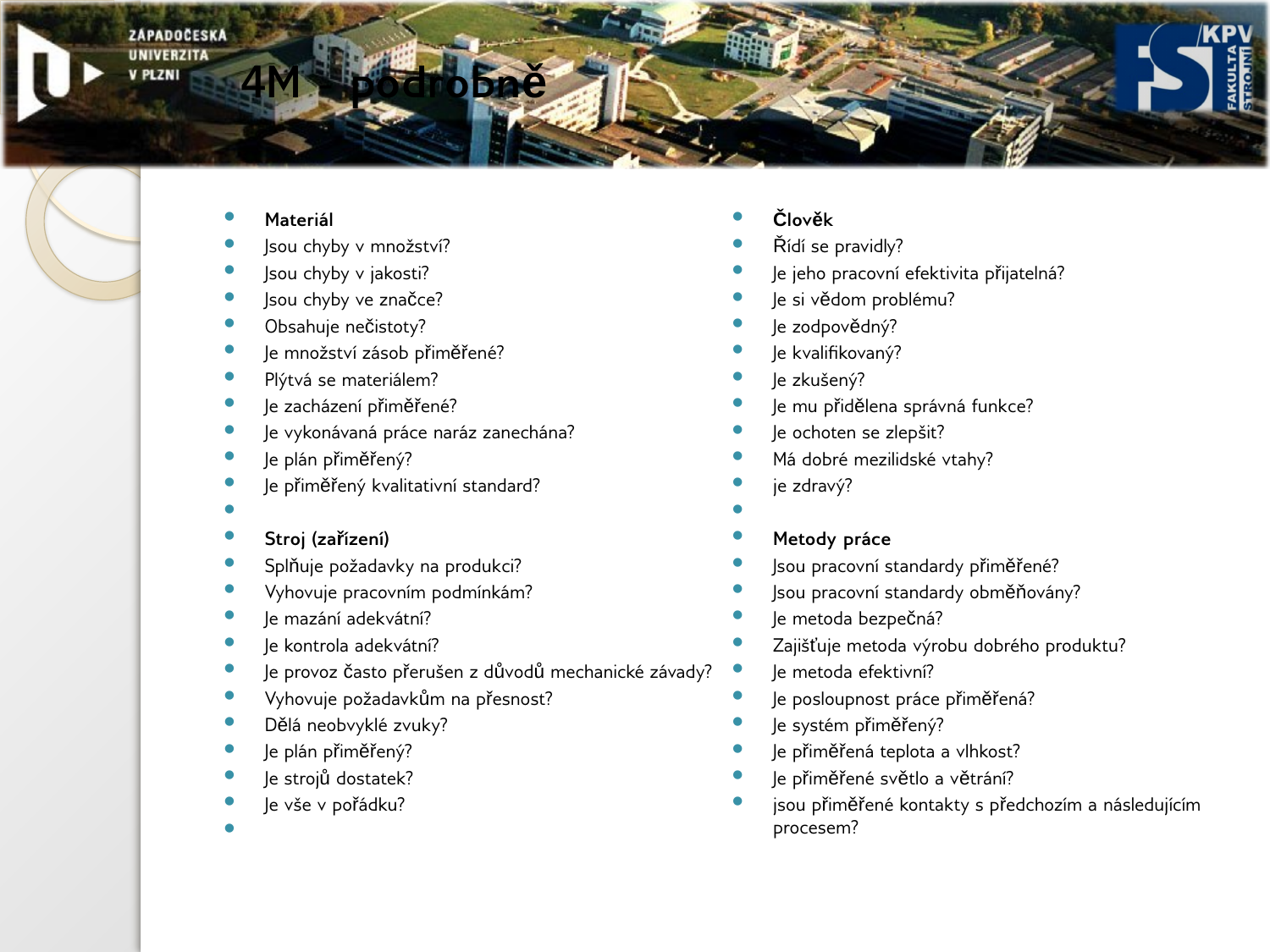

# 4M - podrobně
Materiál
Jsou chyby v množství?
Jsou chyby v jakosti?
Jsou chyby ve značce?
Obsahuje nečistoty?
Je množství zásob přiměřené?
Plýtvá se materiálem?
Je zacházení přiměřené?
Je vykonávaná práce naráz zanechána?
Je plán přiměřený?
Je přiměřený kvalitativní standard?

Stroj (zařízení)
Splňuje požadavky na produkci?
Vyhovuje pracovním podmínkám?
Je mazání adekvátní?
Je kontrola adekvátní?
Je provoz často přerušen z důvodů mechanické závady?
Vyhovuje požadavkům na přesnost?
Dělá neobvyklé zvuky?
Je plán přiměřený?
Je strojů dostatek?
Je vše v pořádku?

Člověk
Řídí se pravidly?
Je jeho pracovní efektivita přijatelná?
Je si vědom problému?
Je zodpovědný?
Je kvalifikovaný?
Je zkušený?
Je mu přidělena správná funkce?
Je ochoten se zlepšit?
Má dobré mezilidské vtahy?
je zdravý?

Metody práce
Jsou pracovní standardy přiměřené?
Jsou pracovní standardy obměňovány?
Je metoda bezpečná?
Zajišťuje metoda výrobu dobrého produktu?
Je metoda efektivní?
Je posloupnost práce přiměřená?
Je systém přiměřený?
Je přiměřená teplota a vlhkost?
Je přiměřené světlo a větrání?
jsou přiměřené kontakty s předchozím a následujícím procesem?